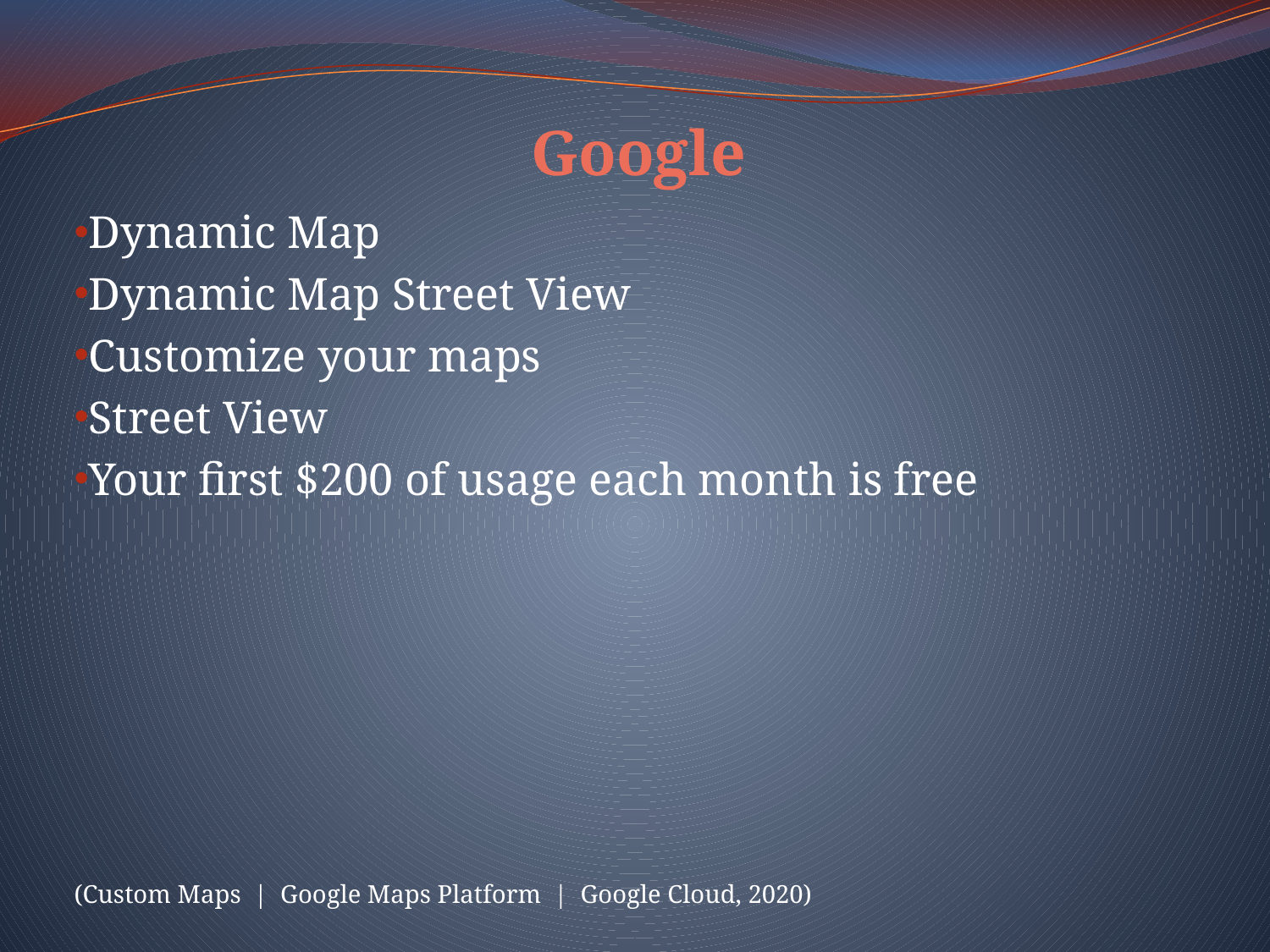

# Google
Dynamic Map
Dynamic Map Street View
Customize your maps
Street View
Your first $200 of usage each month is free

(Custom Maps  |  Google Maps Platform  |  Google Cloud, 2020)